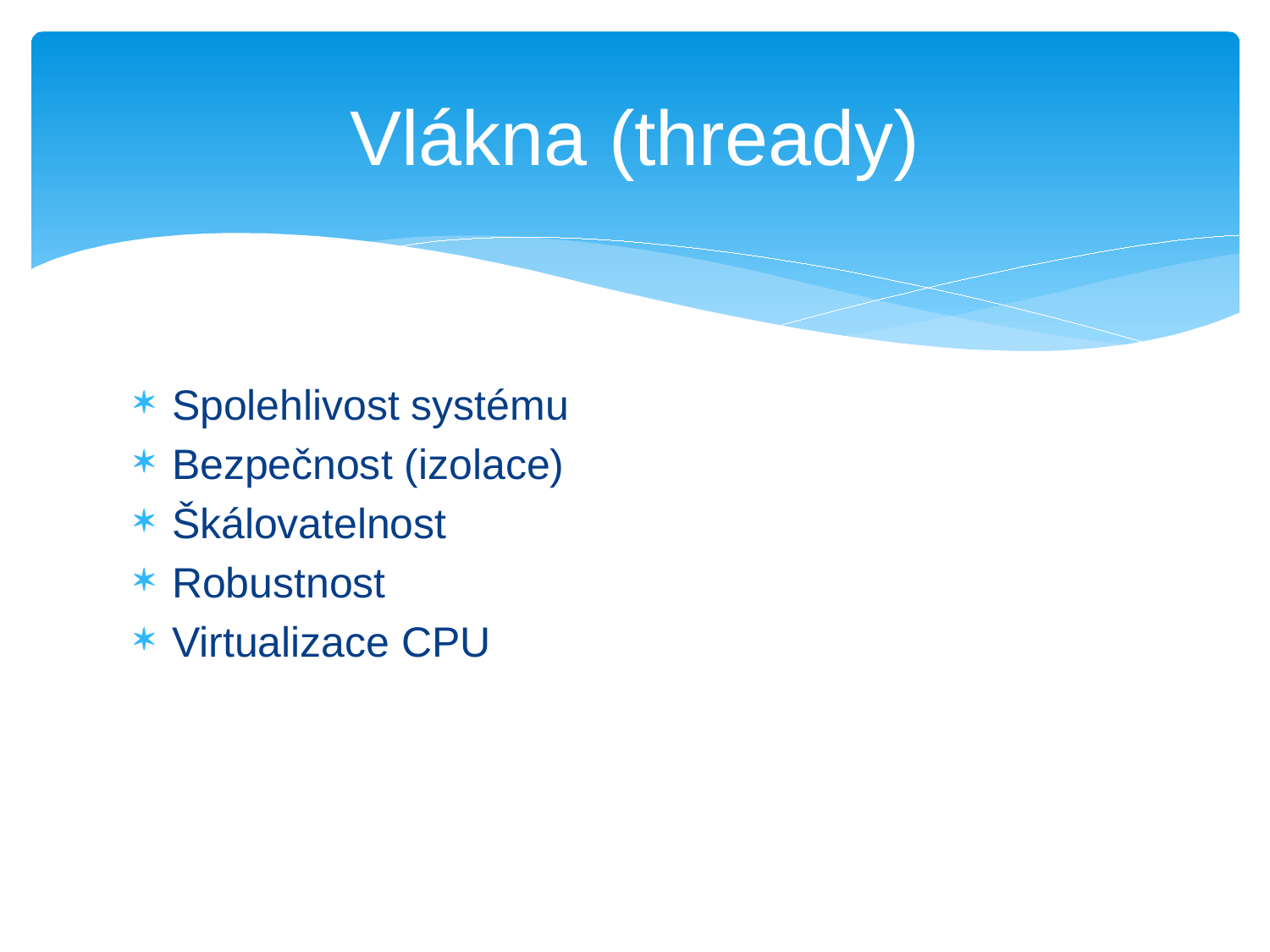

# Vlákna (thready)
Spolehlivost systému
Bezpečnost (izolace)
Škálovatelnost
Robustnost
Virtualizace CPU